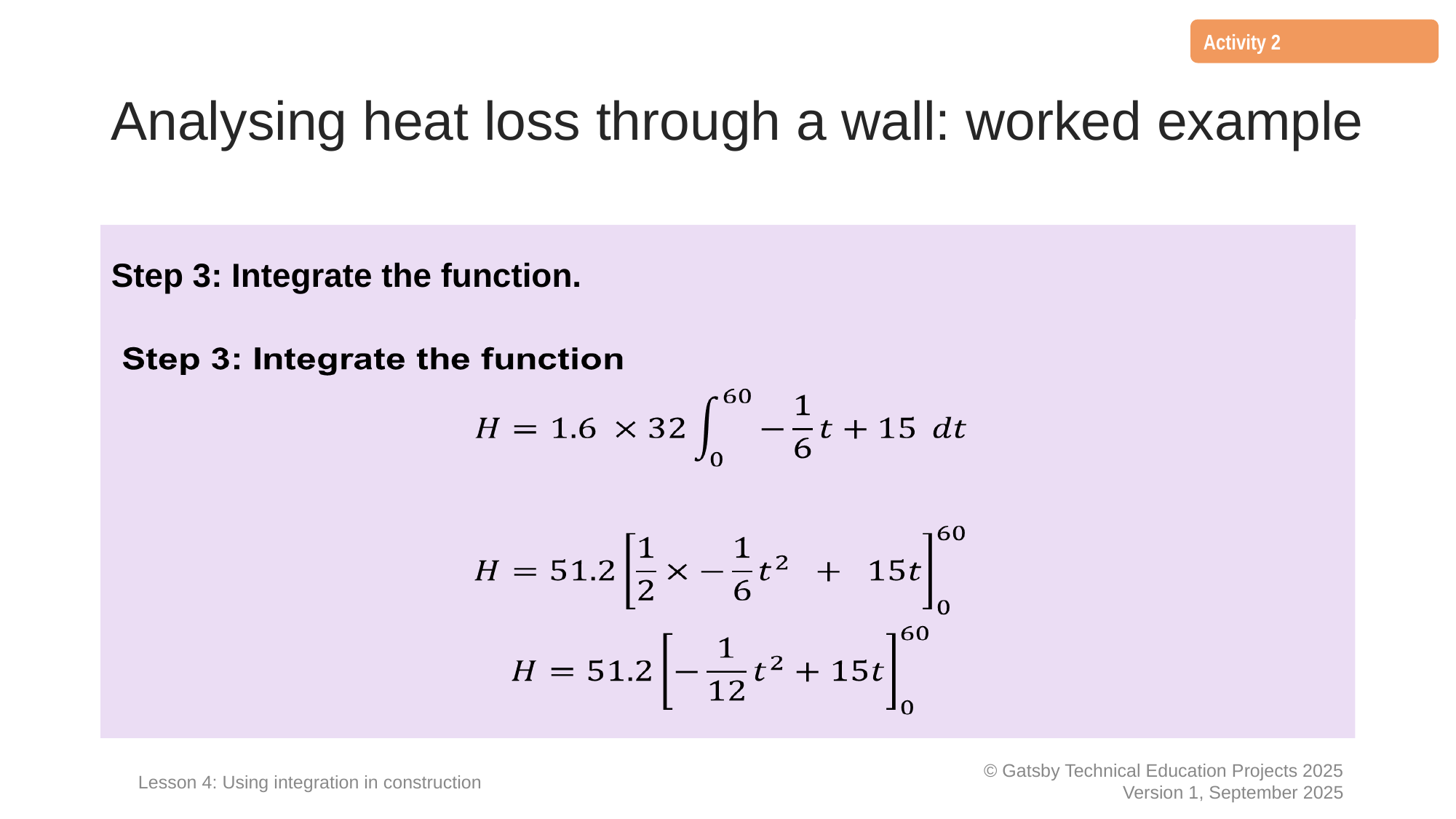

Activity 2
# Analysing heat loss through a wall: worked example
Step 3: Integrate the function.

Lesson 4: Using integration in construction